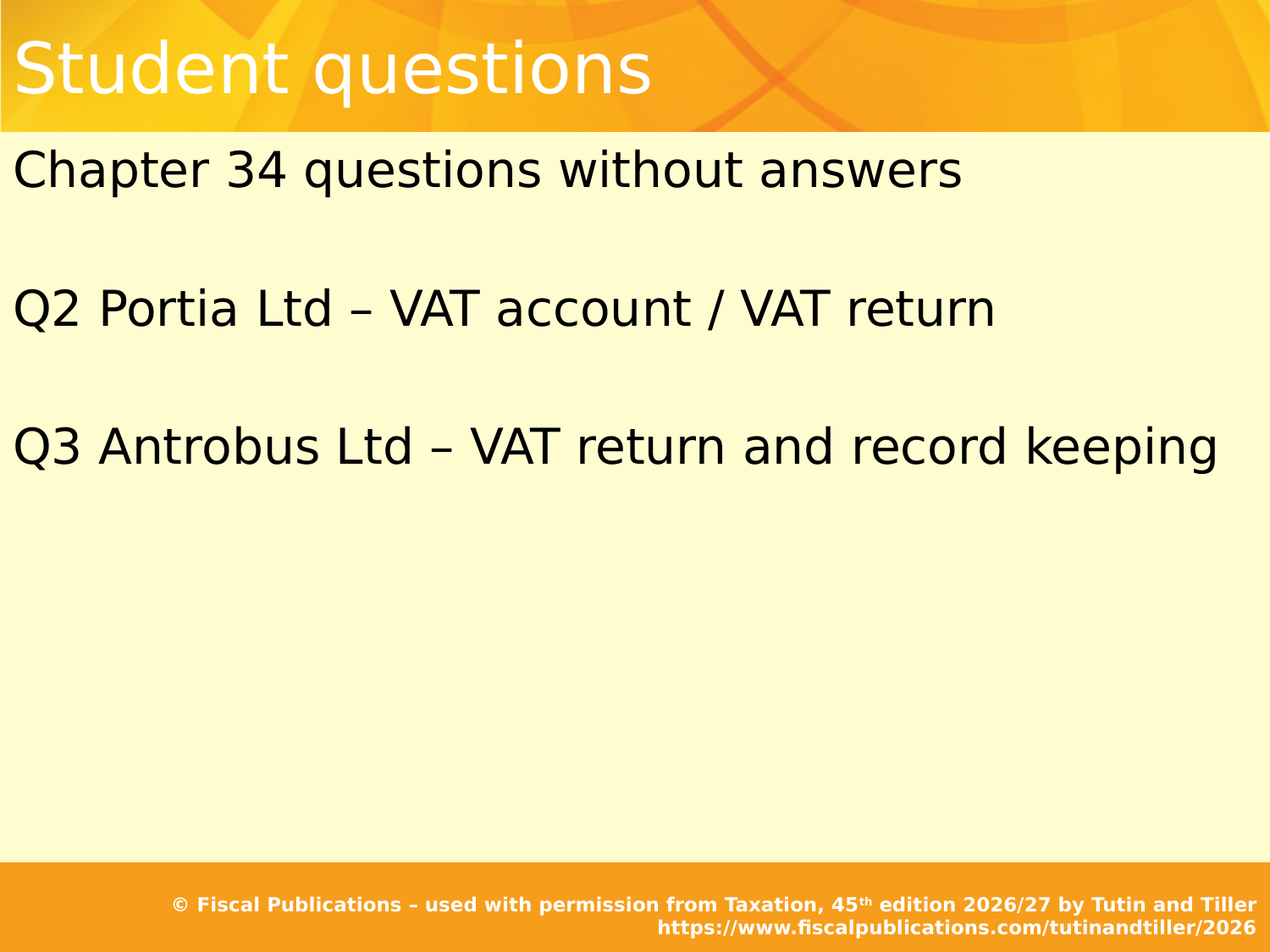

# Student questions
Chapter 34 questions without answers

Q2 Portia Ltd – VAT account / VAT return

Q3 Antrobus Ltd – VAT return and record keeping